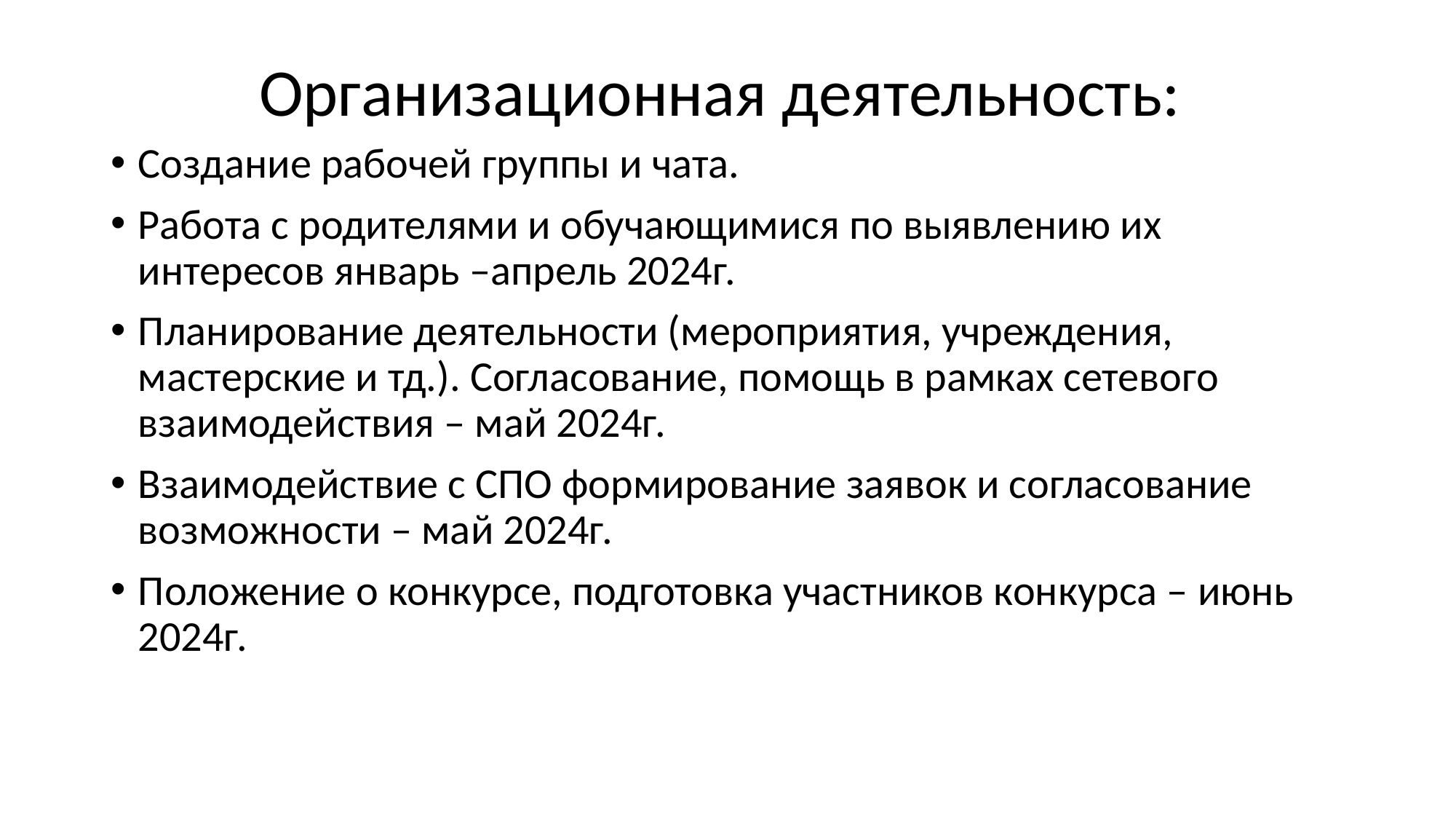

# Организационная деятельность:
Создание рабочей группы и чата.
Работа с родителями и обучающимися по выявлению их интересов январь –апрель 2024г.
Планирование деятельности (мероприятия, учреждения, мастерские и тд.). Согласование, помощь в рамках сетевого взаимодействия – май 2024г.
Взаимодействие с СПО формирование заявок и согласование возможности – май 2024г.
Положение о конкурсе, подготовка участников конкурса – июнь 2024г.